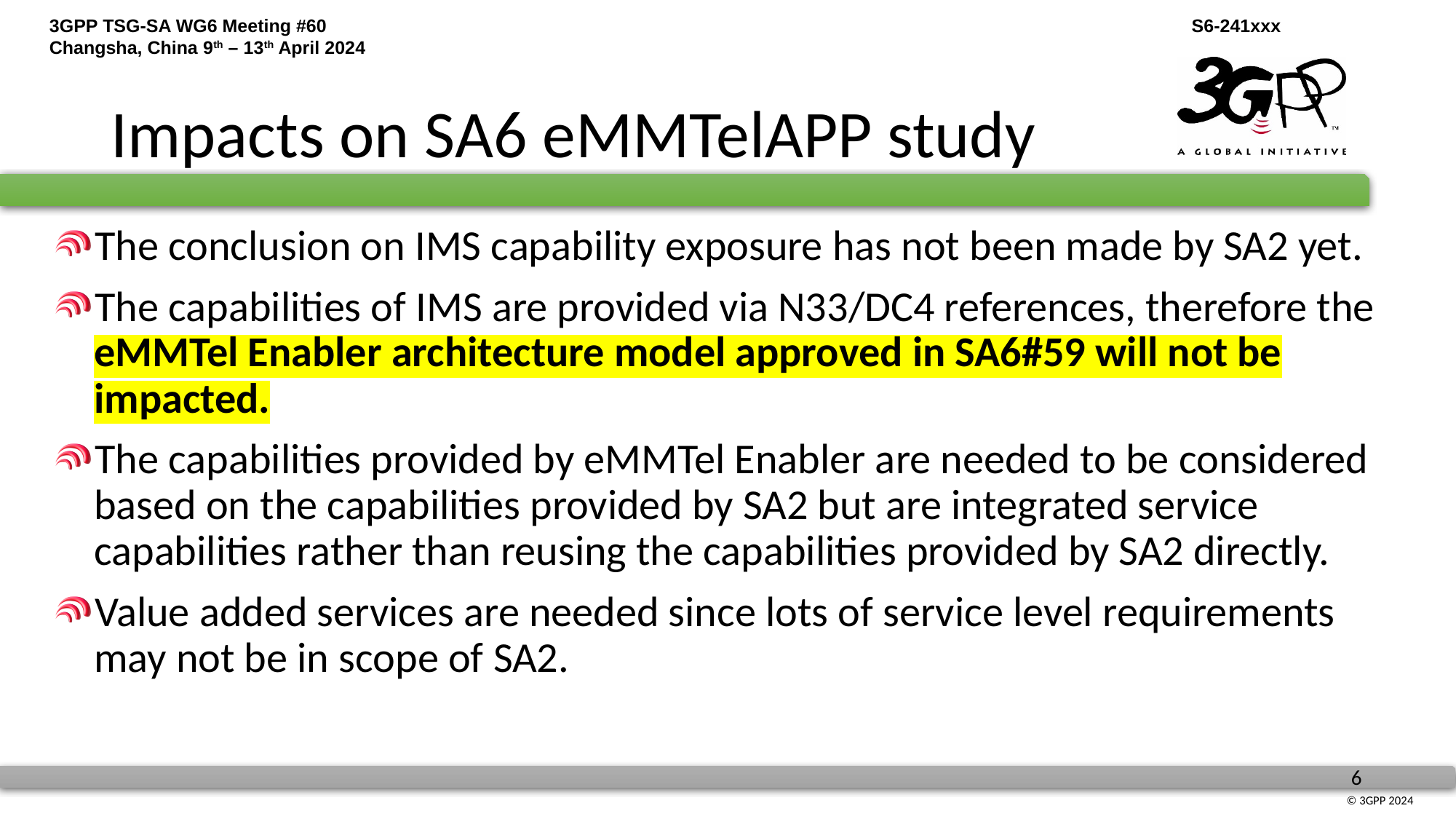

# Impacts on SA6 eMMTelAPP study
The conclusion on IMS capability exposure has not been made by SA2 yet.
The capabilities of IMS are provided via N33/DC4 references, therefore the eMMTel Enabler architecture model approved in SA6#59 will not be impacted.
The capabilities provided by eMMTel Enabler are needed to be considered based on the capabilities provided by SA2 but are integrated service capabilities rather than reusing the capabilities provided by SA2 directly.
Value added services are needed since lots of service level requirements may not be in scope of SA2.